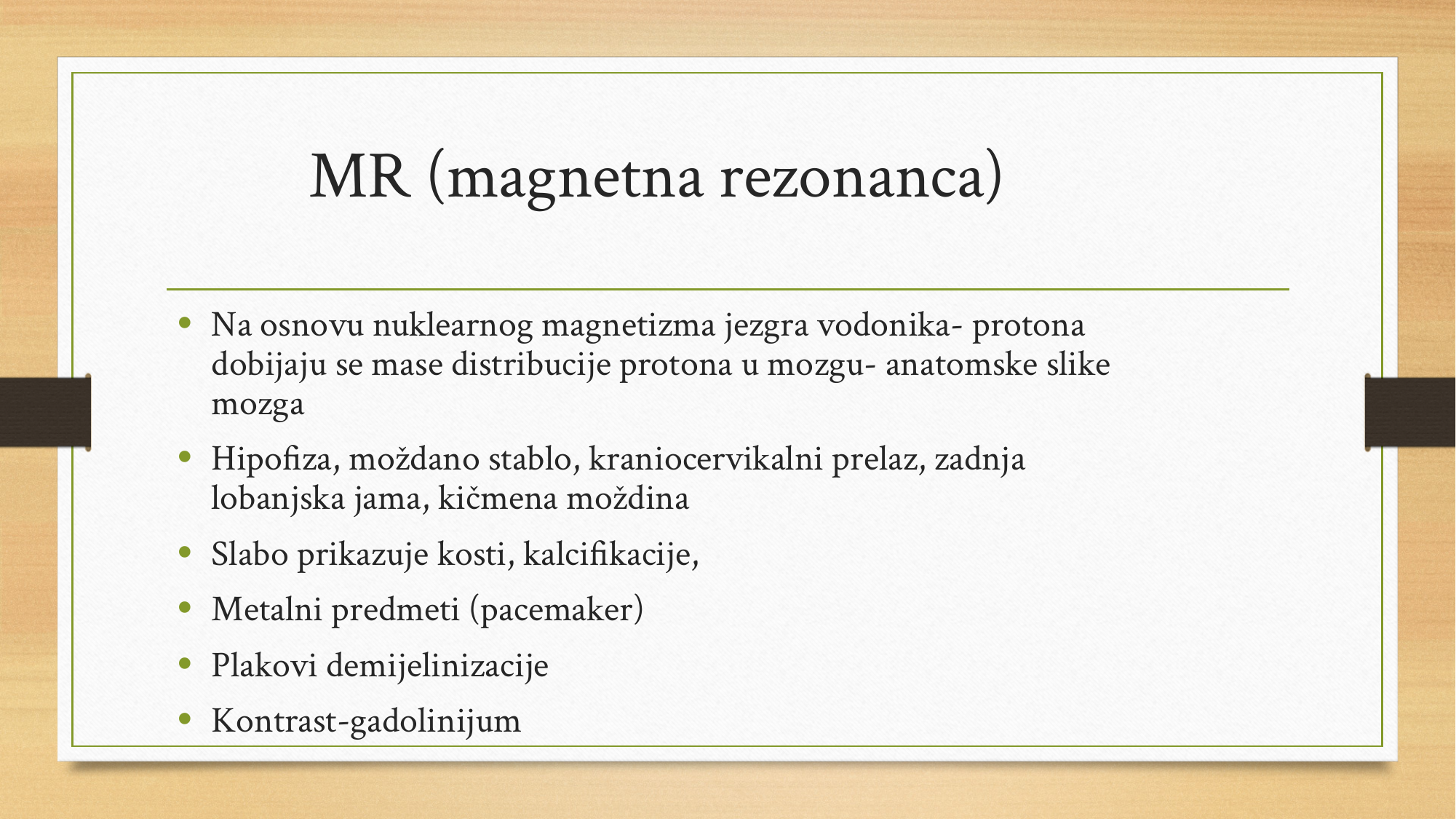

# MR (magnetna rezonanca)
Na osnovu nuklearnog magnetizma jezgra vodonika- protona dobijaju se mase distribucije protona u mozgu- anatomske slike mozga
Hipofiza, moždano stablo, kraniocervikalni prelaz, zadnja lobanjska jama, kičmena moždina
Slabo prikazuje kosti, kalcifikacije,
Metalni predmeti (pacemaker)
Plakovi demijelinizacije
Kontrast-gadolinijum